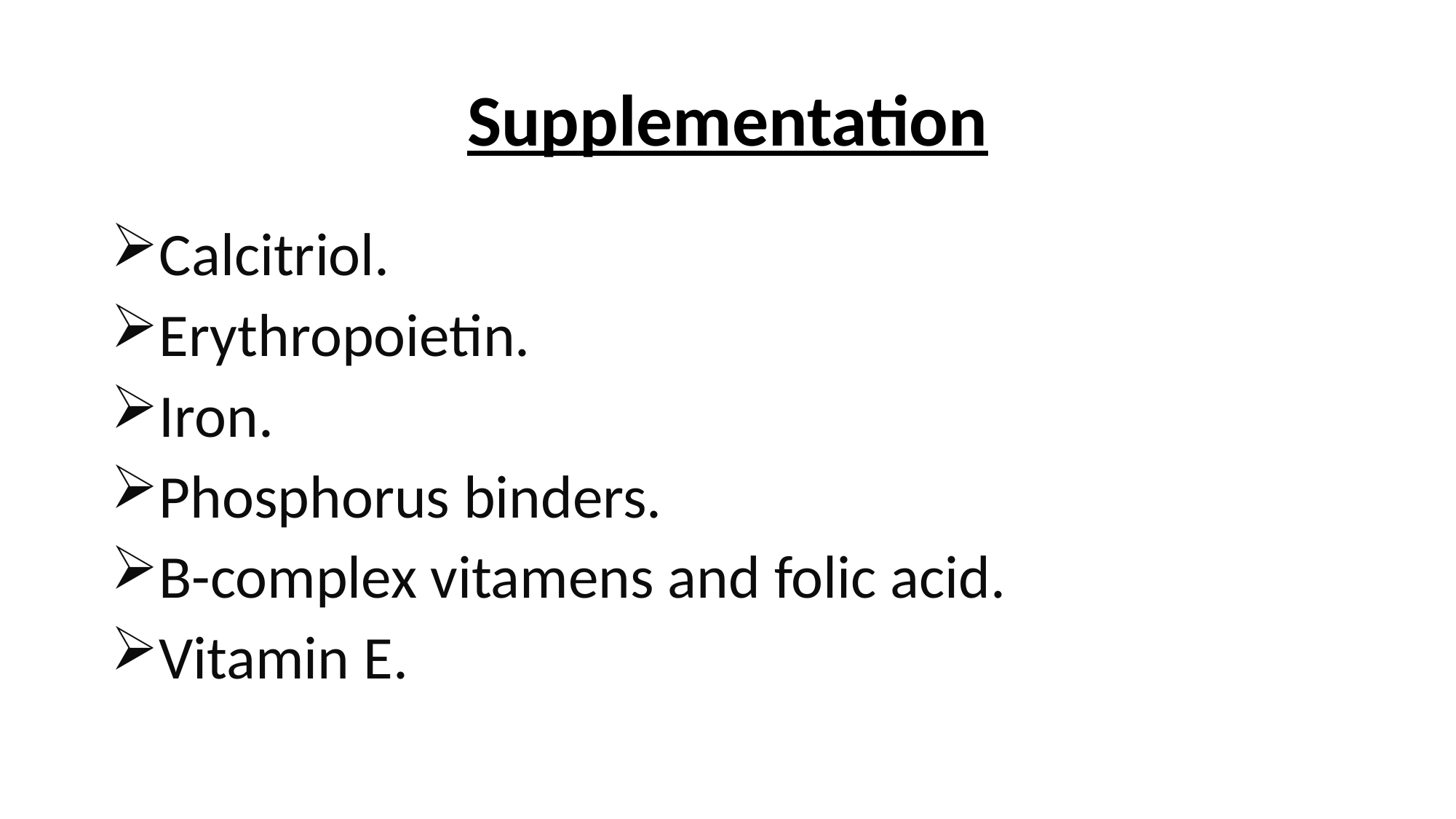

# Supplementation
Calcitriol.
Erythropoietin.
Iron.
Phosphorus binders.
B-complex vitamens and folic acid.
Vitamin E.